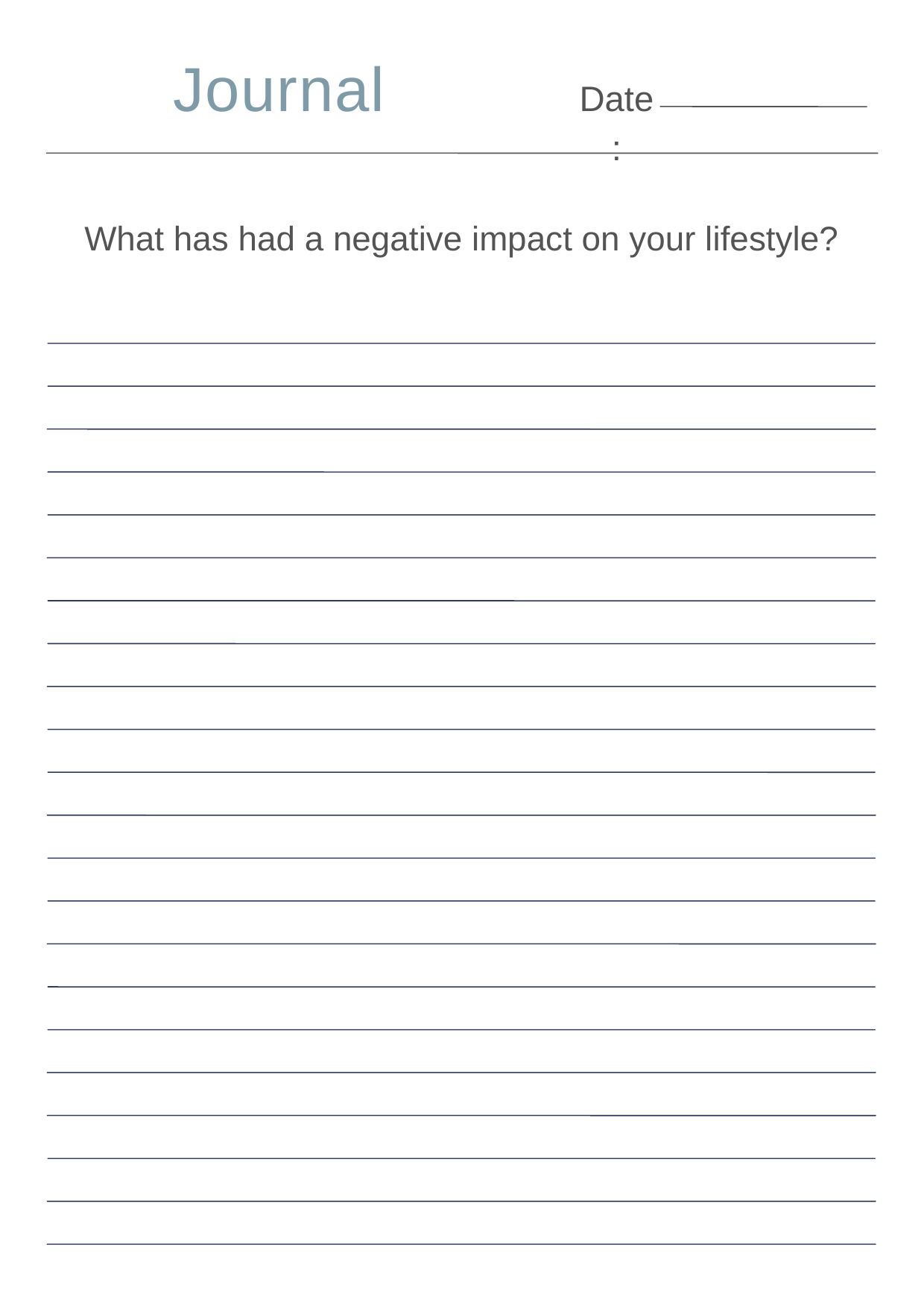

Journal
Date:

What has had a negative impact on your lifestyle?